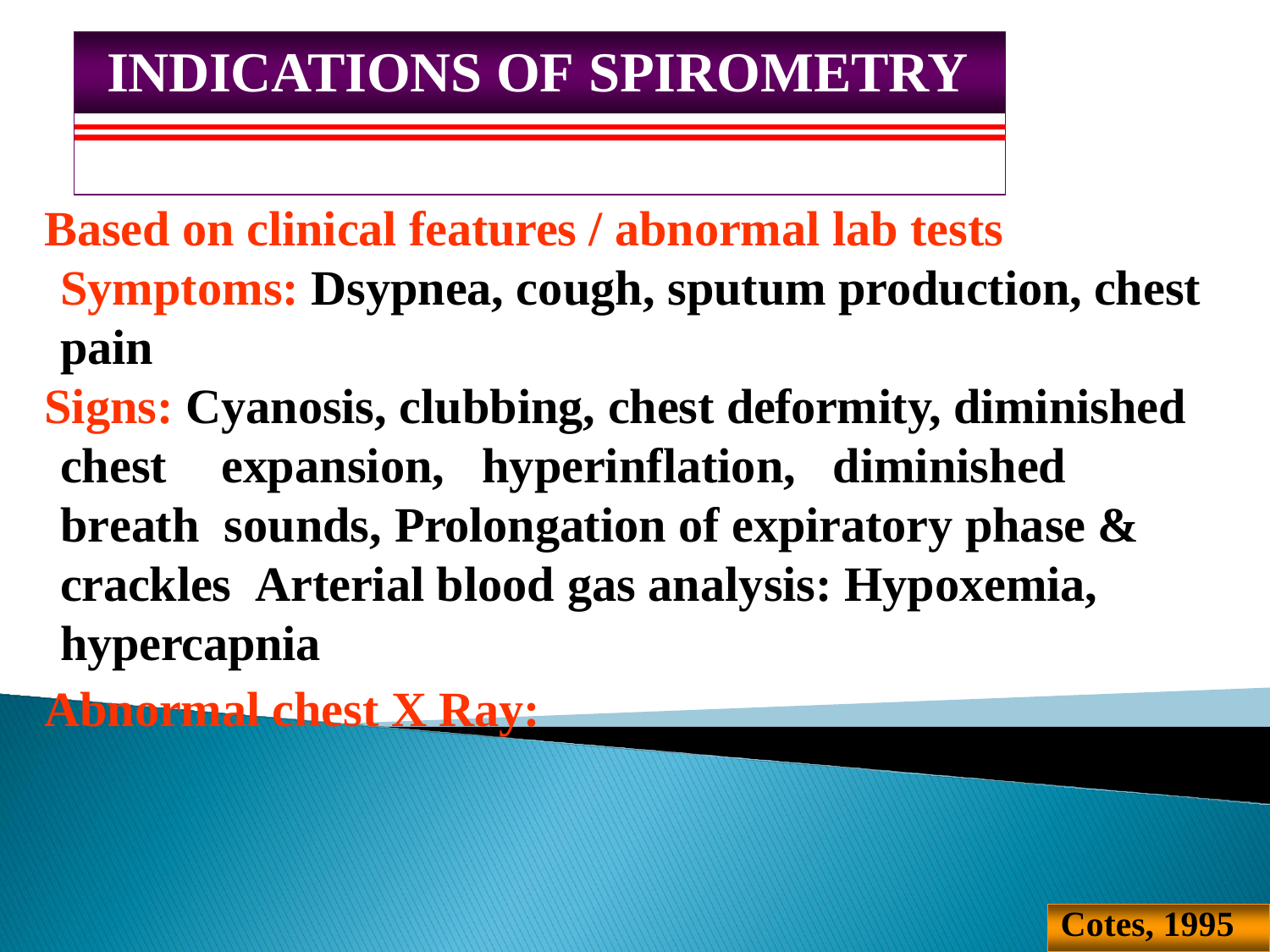

# INDICATIONS OF SPIROMETRY

Based on clinical features / abnormal lab tests  Symptoms: Dsypnea, cough, sputum production, chest  pain
Signs: Cyanosis, clubbing, chest deformity, diminished  chest	expansion,	hyperinflation,	diminished	breath  sounds, Prolongation of expiratory phase & crackles  Arterial blood gas analysis: Hypoxemia, hypercapnia
Abnormal chest X Ray:
Cotes, 1995